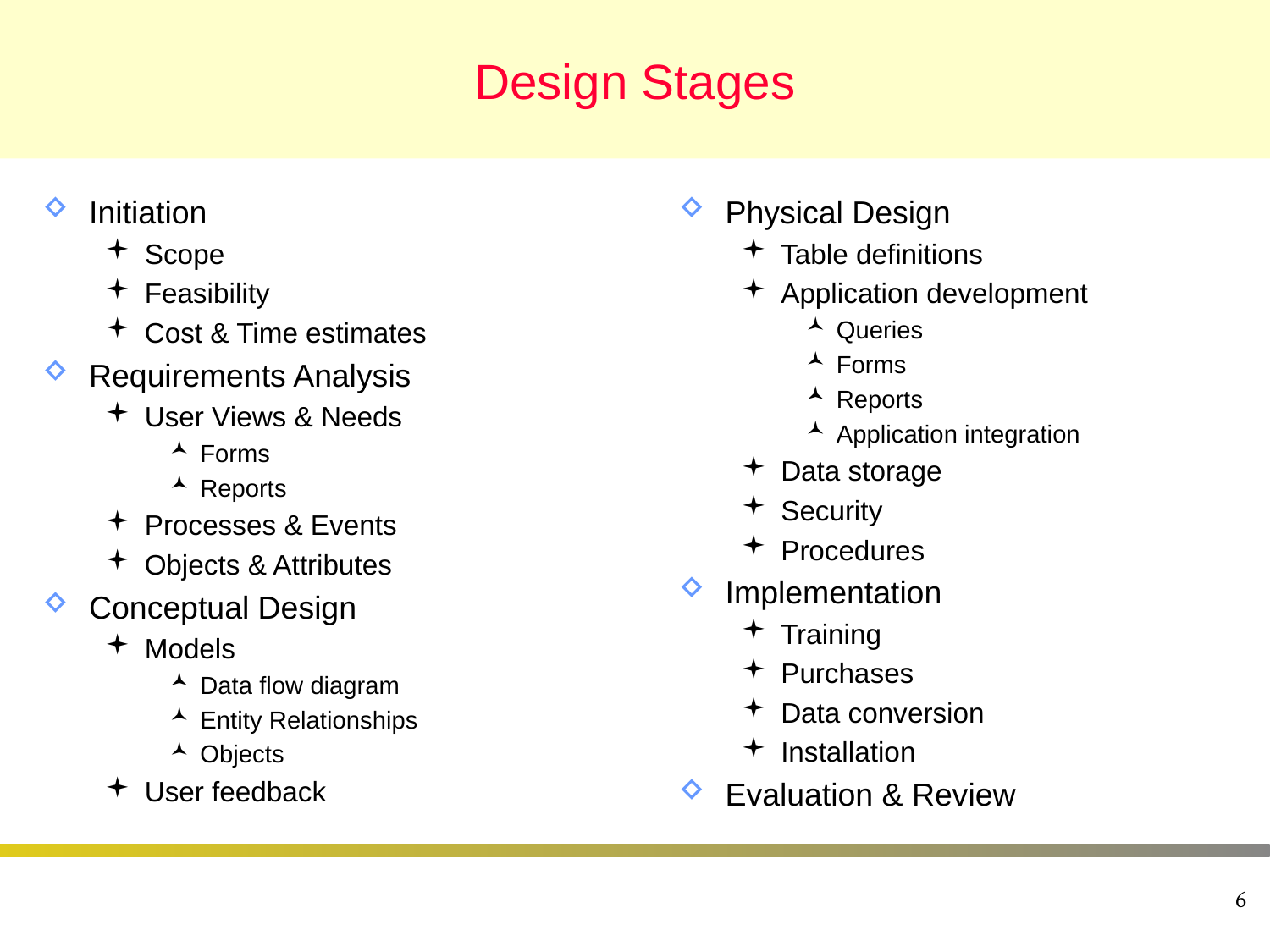

# Design Stages
Initiation
Scope
Feasibility
Cost & Time estimates
Requirements Analysis
User Views & Needs
Forms
Reports
Processes & Events
Objects & Attributes
Conceptual Design
Models
Data flow diagram
Entity Relationships
Objects
User feedback
Physical Design
Table definitions
Application development
Queries
Forms
Reports
Application integration
Data storage
Security
Procedures
Implementation
Training
Purchases
Data conversion
Installation
Evaluation & Review
6